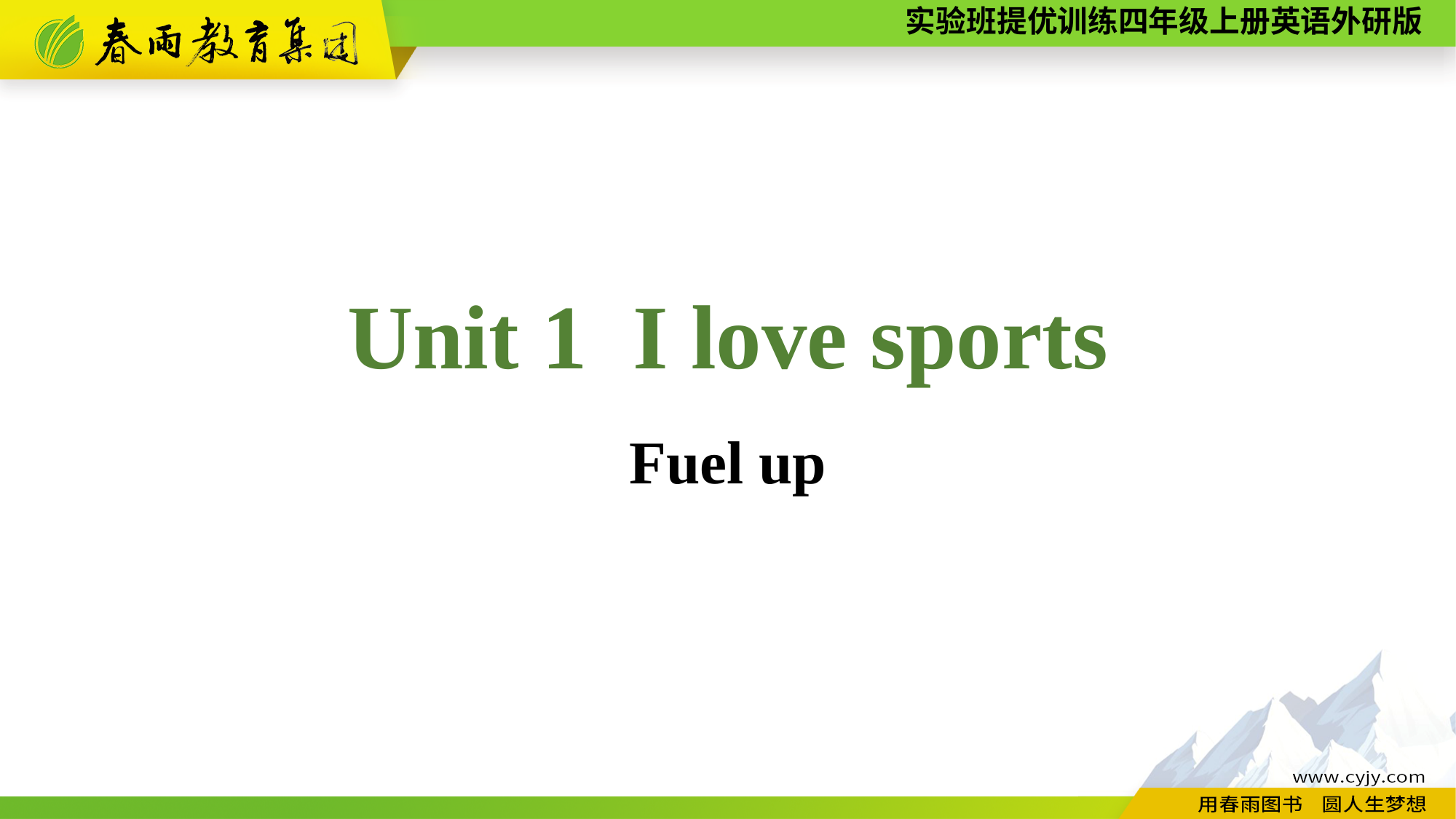

Unit 1  I love sports
Fuel up